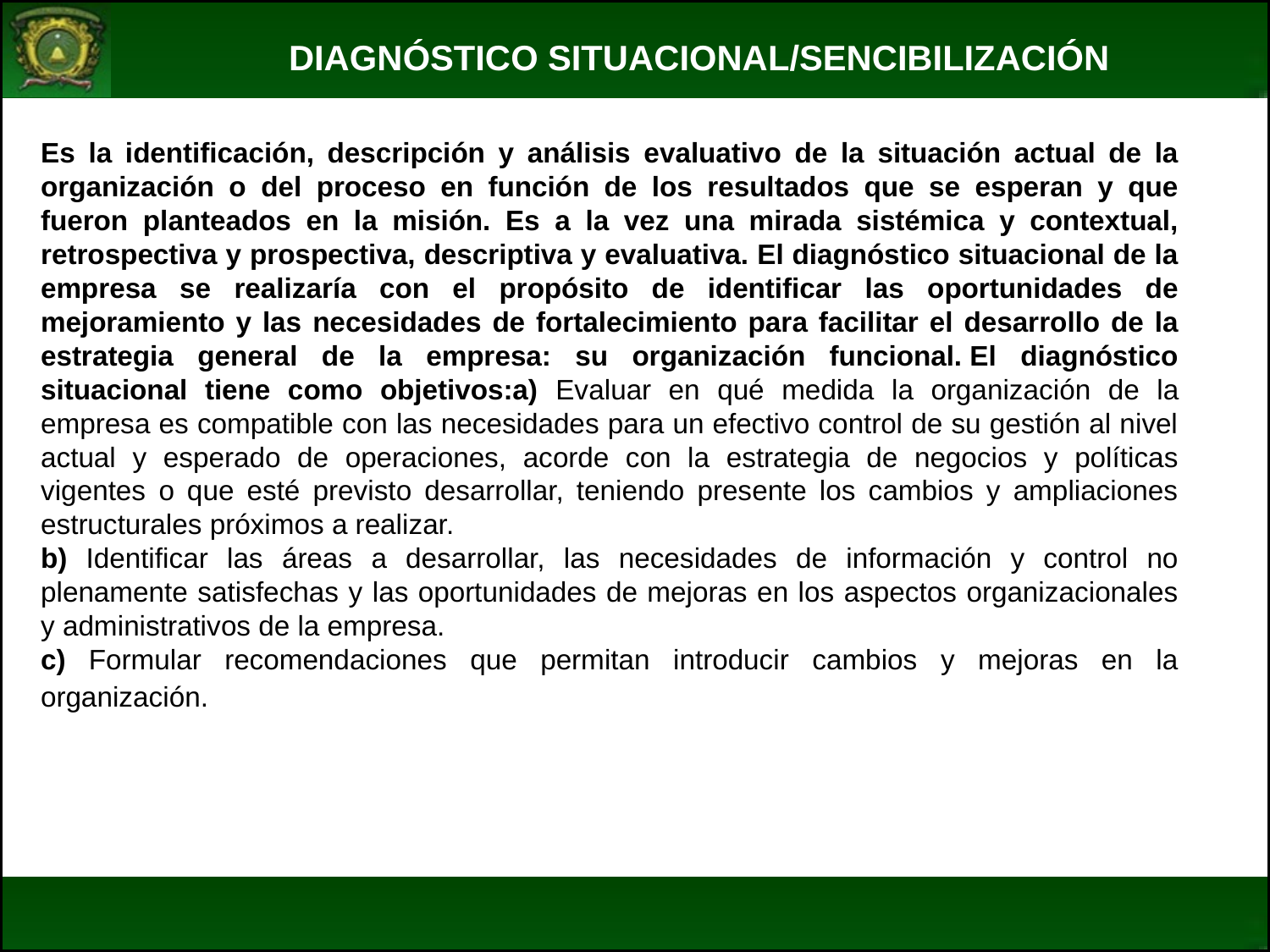

DIAGNÓSTICO SITUACIONAL/SENCIBILIZACIÓN
Es la identificación, descripción y análisis evaluativo de la situación actual de la organización o del proceso en función de los resultados que se esperan y que fueron planteados en la misión. Es a la vez una mirada sistémica y contextual, retrospectiva y prospectiva, descriptiva y evaluativa.  El diagnóstico situacional de la empresa se realizaría con el propósito de identificar las oportunidades de mejoramiento y las necesidades de fortalecimiento para facilitar el desarrollo de la estrategia general de la empresa: su organización funcional.  El diagnóstico situacional tiene como objetivos:  a) Evaluar en qué medida la organización de la empresa es compatible con las necesidades para un efectivo control de su gestión al nivel actual y esperado de operaciones, acorde con la estrategia de negocios y políticas vigentes o que esté previsto desarrollar, teniendo presente los cambios y ampliaciones estructurales próximos a realizar.
b) Identificar las áreas a desarrollar, las necesidades de información y control no plenamente satisfechas y las oportunidades de mejoras en los aspectos organizacionales y administrativos de la empresa.
c) Formular recomendaciones que permitan introducir cambios y mejoras en la organización.